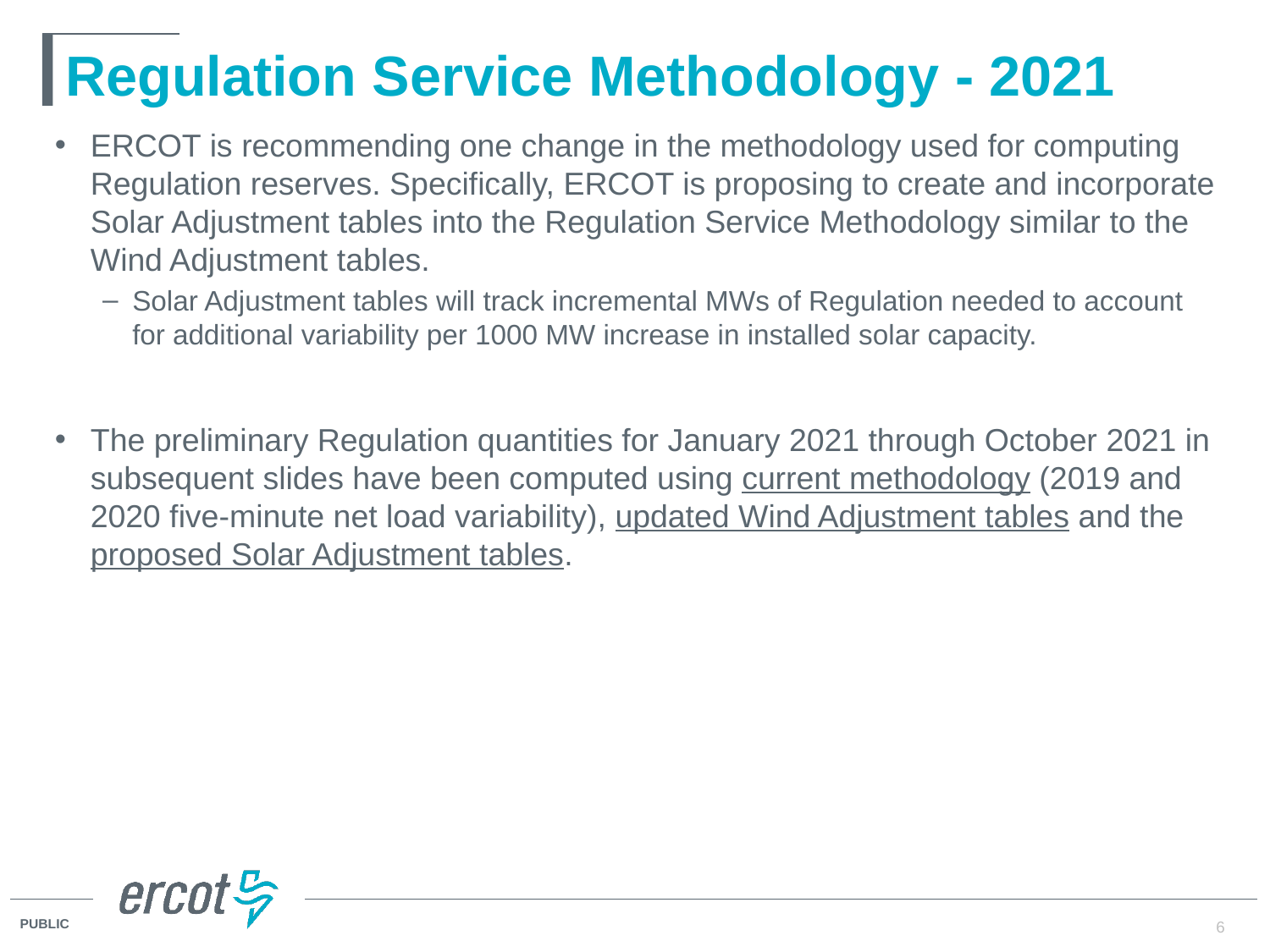

# Regulation Service Methodology - 2021
ERCOT is recommending one change in the methodology used for computing Regulation reserves. Specifically, ERCOT is proposing to create and incorporate Solar Adjustment tables into the Regulation Service Methodology similar to the Wind Adjustment tables.
Solar Adjustment tables will track incremental MWs of Regulation needed to account for additional variability per 1000 MW increase in installed solar capacity.

The preliminary Regulation quantities for January 2021 through October 2021 in subsequent slides have been computed using current methodology (2019 and 2020 five-minute net load variability), updated Wind Adjustment tables and the proposed Solar Adjustment tables.

6